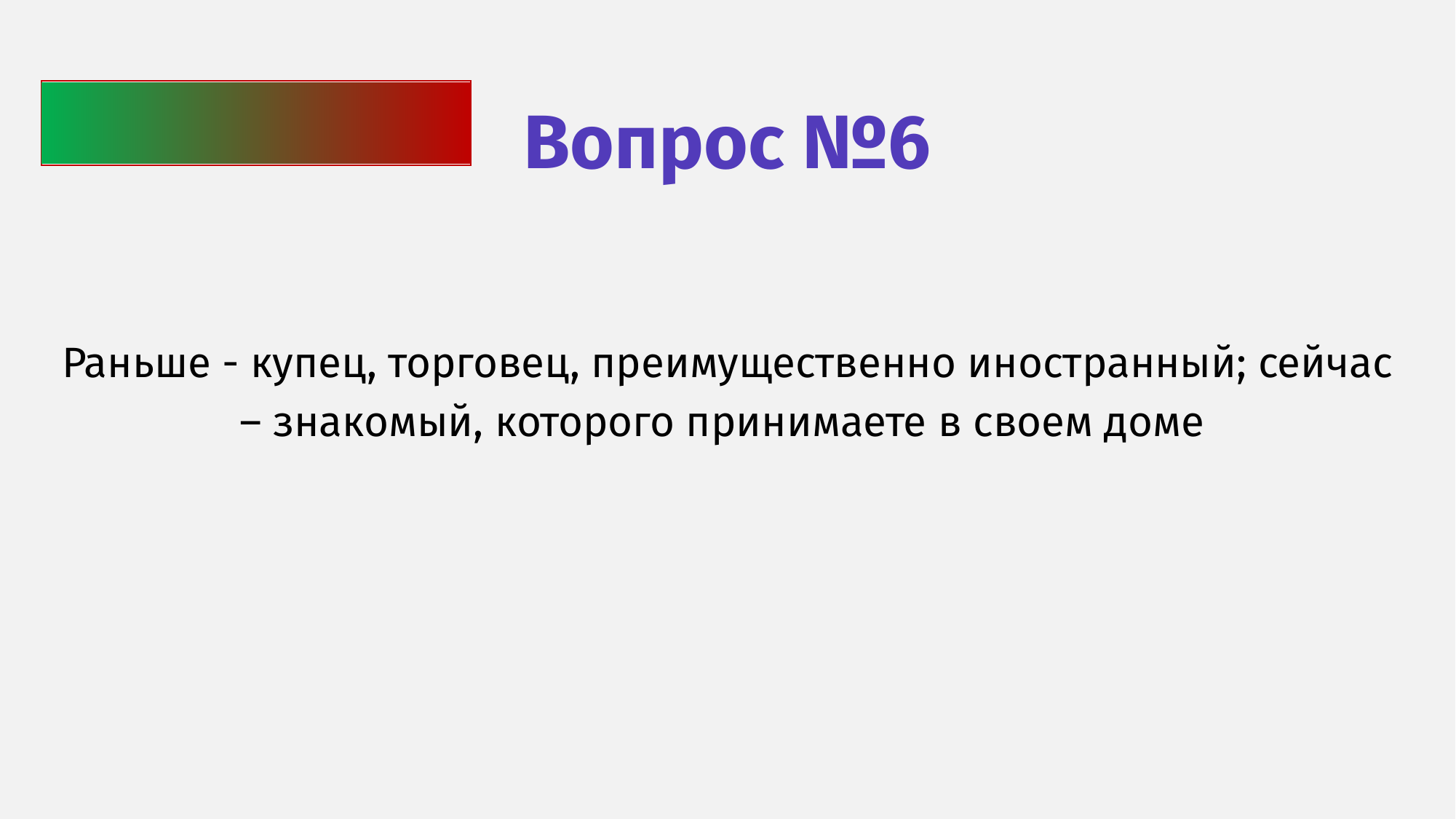

Вопрос №6
Раньше - купец, торговец, преимущественно иностранный; сейчас – знакомый, которого принимаете в своем доме